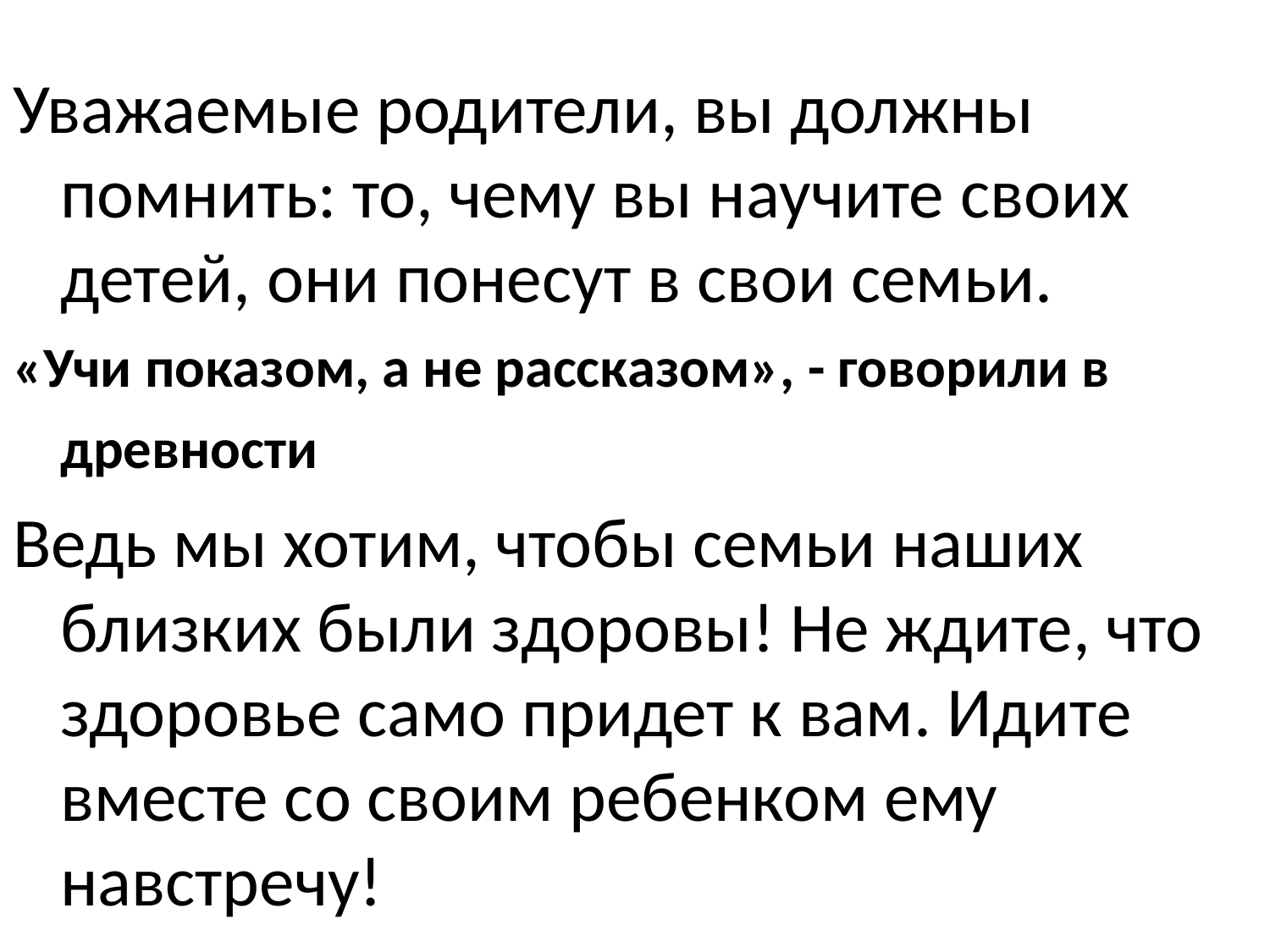

Уважаемые родители, вы должны помнить: то, чему вы научите своих детей, они понесут в свои семьи.
«Учи показом, а не рассказом», - говорили в древности
Ведь мы хотим, чтобы семьи наших  близких были здоровы! Не ждите, что здоровье само придет к вам. Идите вместе со своим ребенком ему навстречу!